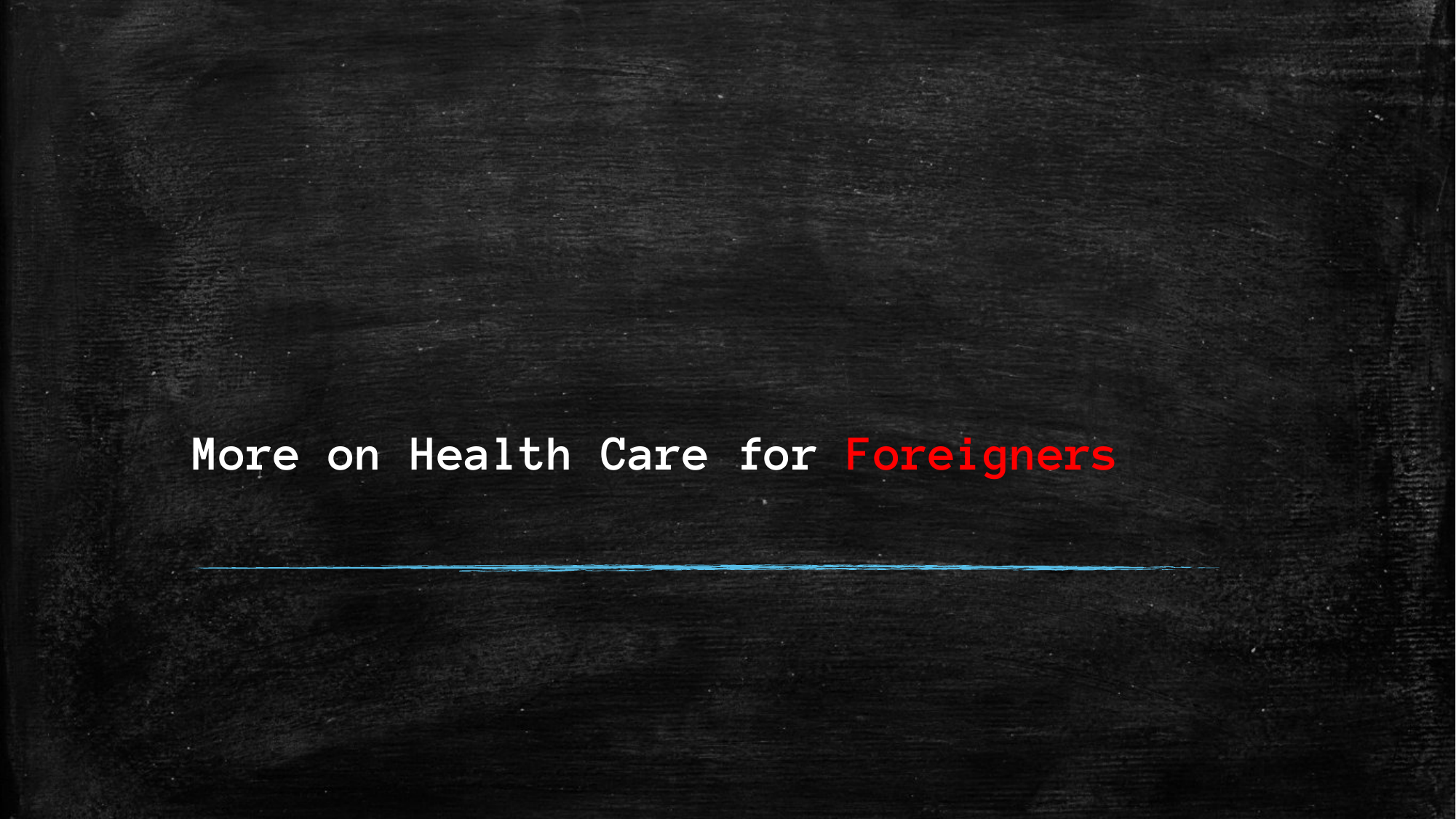

# More on Health Care for Foreigners